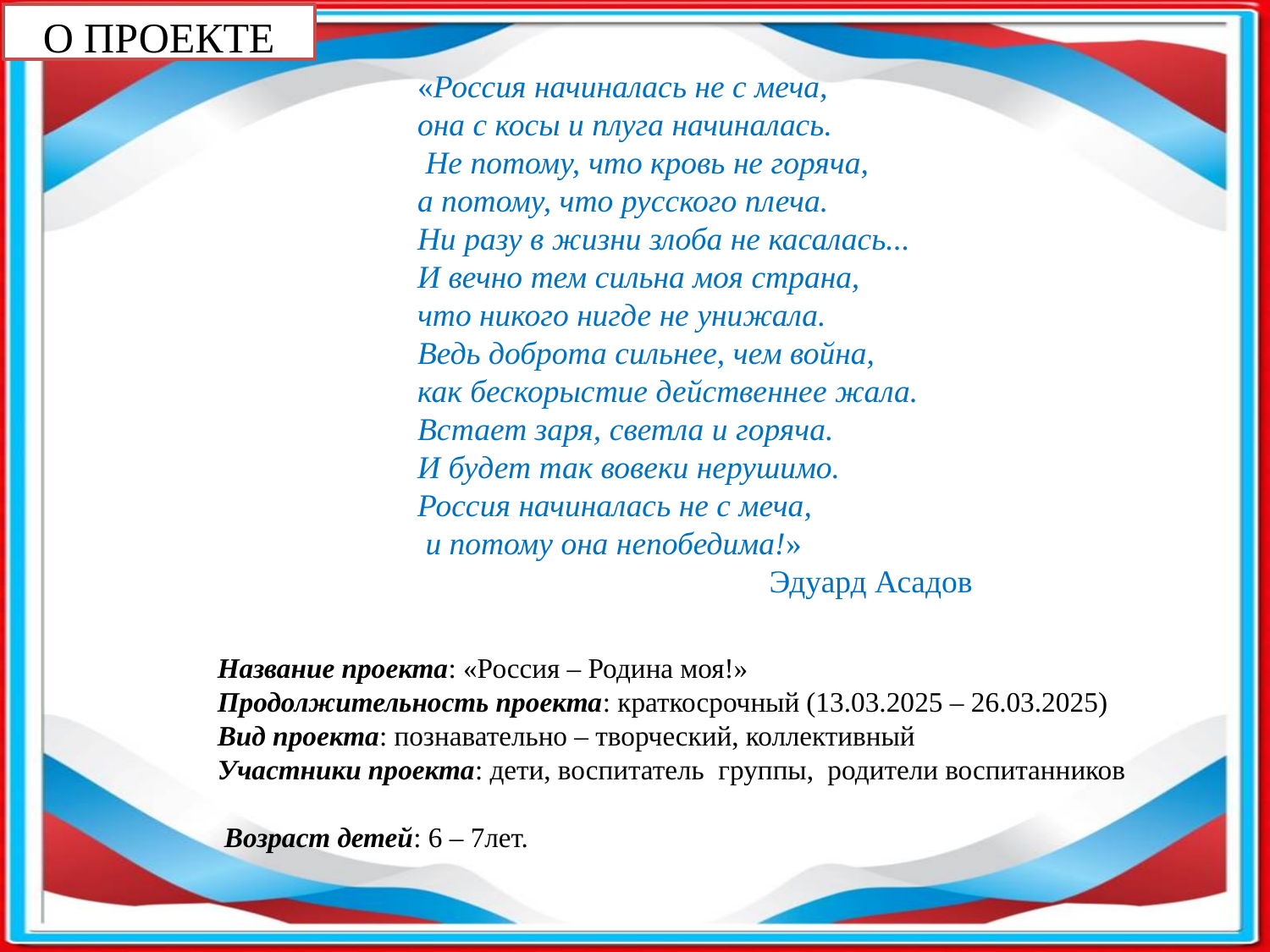

О ПРОЕКТЕ
«Россия начиналась не с меча,
она с косы и плуга начиналась.
 Не потому, что кровь не горяча,
а потому, что русского плеча.
Ни разу в жизни злоба не касалась...
И вечно тем сильна моя страна,
что никого нигде не унижала.
Ведь доброта сильнее, чем война,
как бескорыстие действеннее жала.
Встает заря, светла и горяча.
И будет так вовеки нерушимо.
Россия начиналась не с меча,
 и потому она непобедима!»
Эдуард Асадов

Название проекта: «Россия – Родина моя!»
Продолжительность проекта: краткосрочный (13.03.2025 – 26.03.2025)
Вид проекта: познавательно – творческий, коллективный
Участники проекта: дети, воспитатель  группы,  родители воспитанников
 Возраст детей: 6 – 7лет.